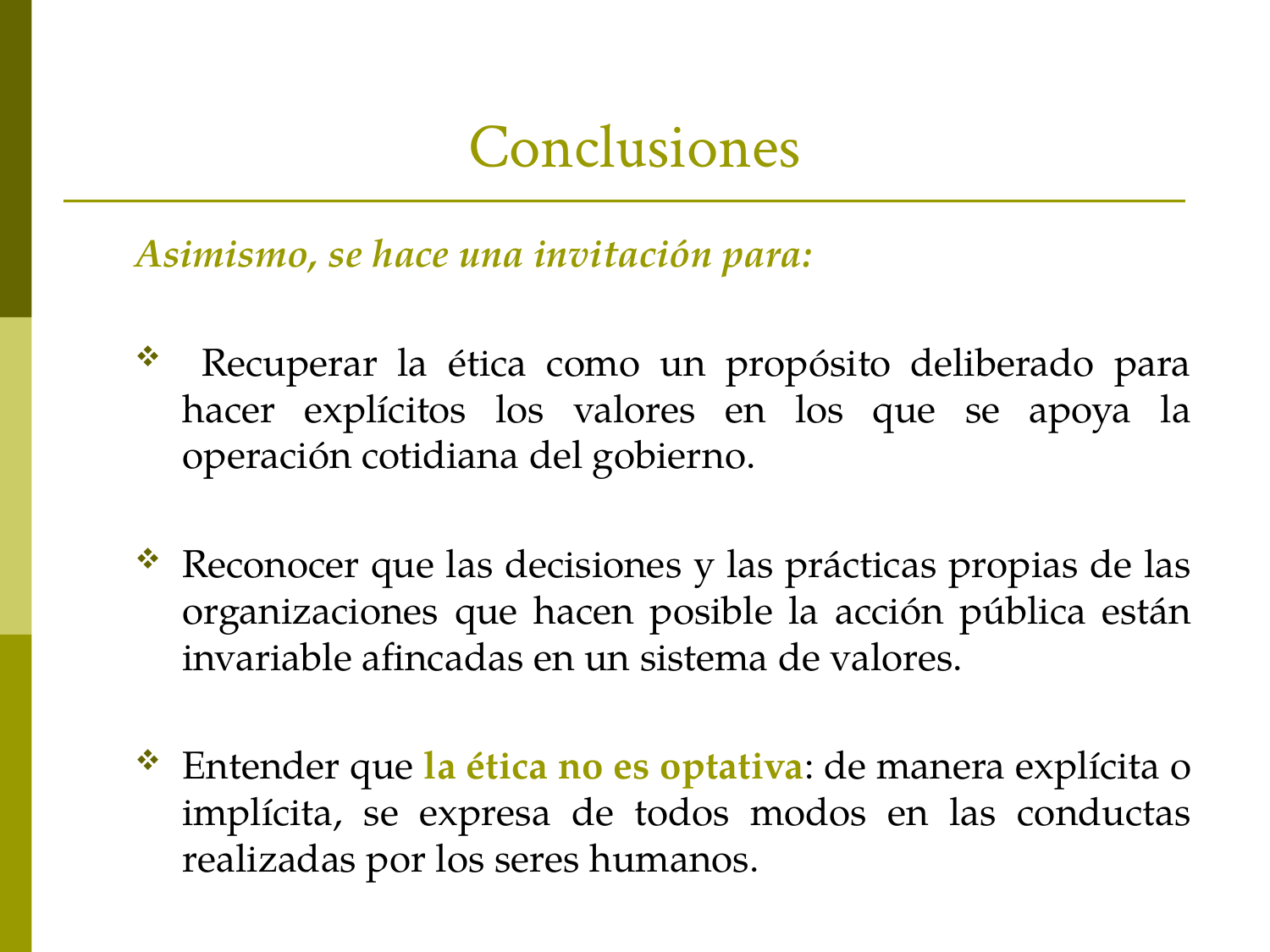

# Conclusiones
Asimismo, se hace una invitación para:

 Recuperar la ética como un propósito deliberado para hacer explícitos los valores en los que se apoya la operación cotidiana del gobierno.

Reconocer que las decisiones y las prácticas propias de las organizaciones que hacen posible la acción pública están invariable afincadas en un sistema de valores.

Entender que la ética no es optativa: de manera explícita o implícita, se expresa de todos modos en las conductas realizadas por los seres humanos.